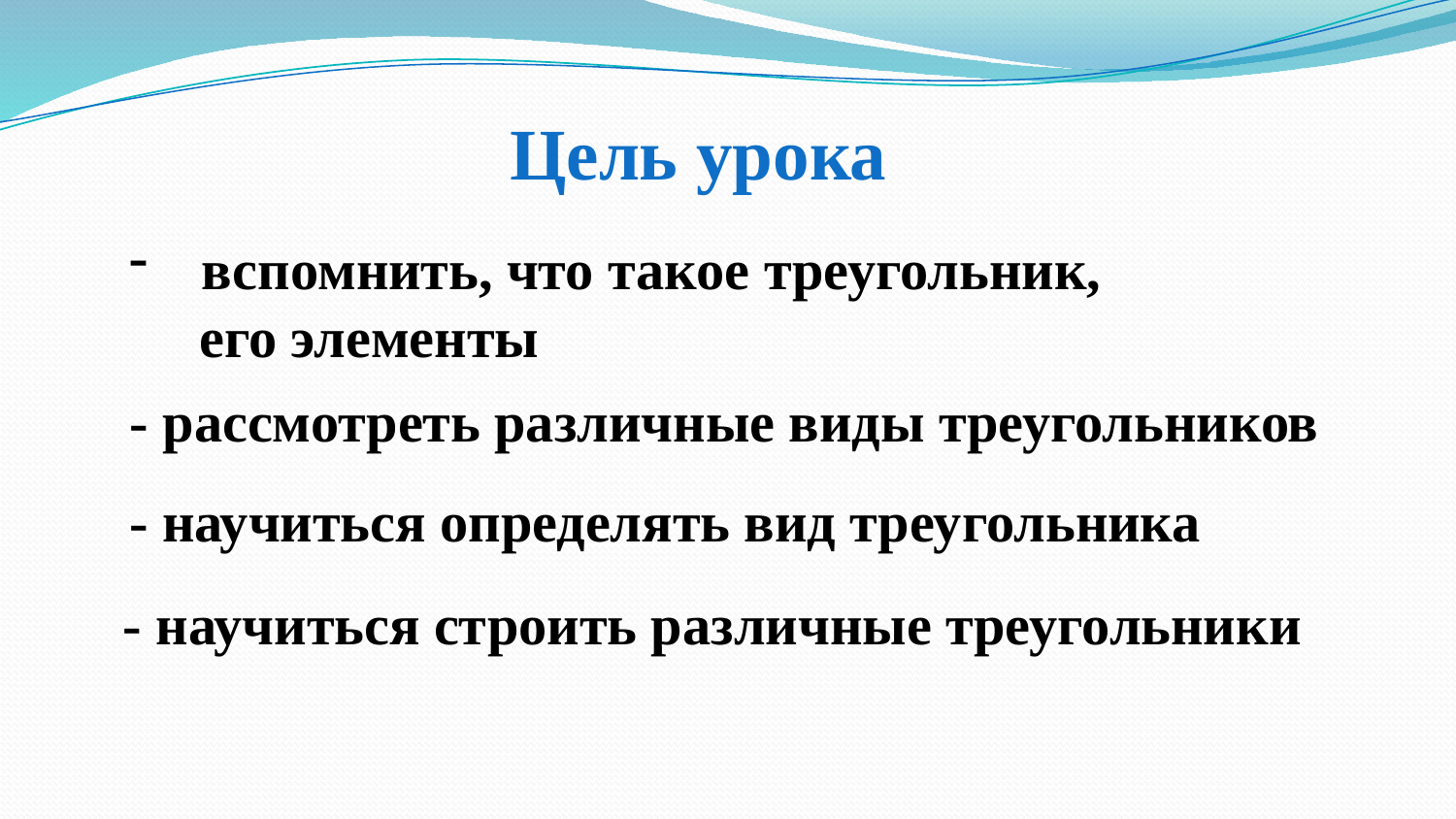

Цель урока
вспомнить, что такое треугольник,
     его элементы
- рассмотреть различные виды треугольников
- научиться определять вид треугольника
- научиться строить различные треугольники